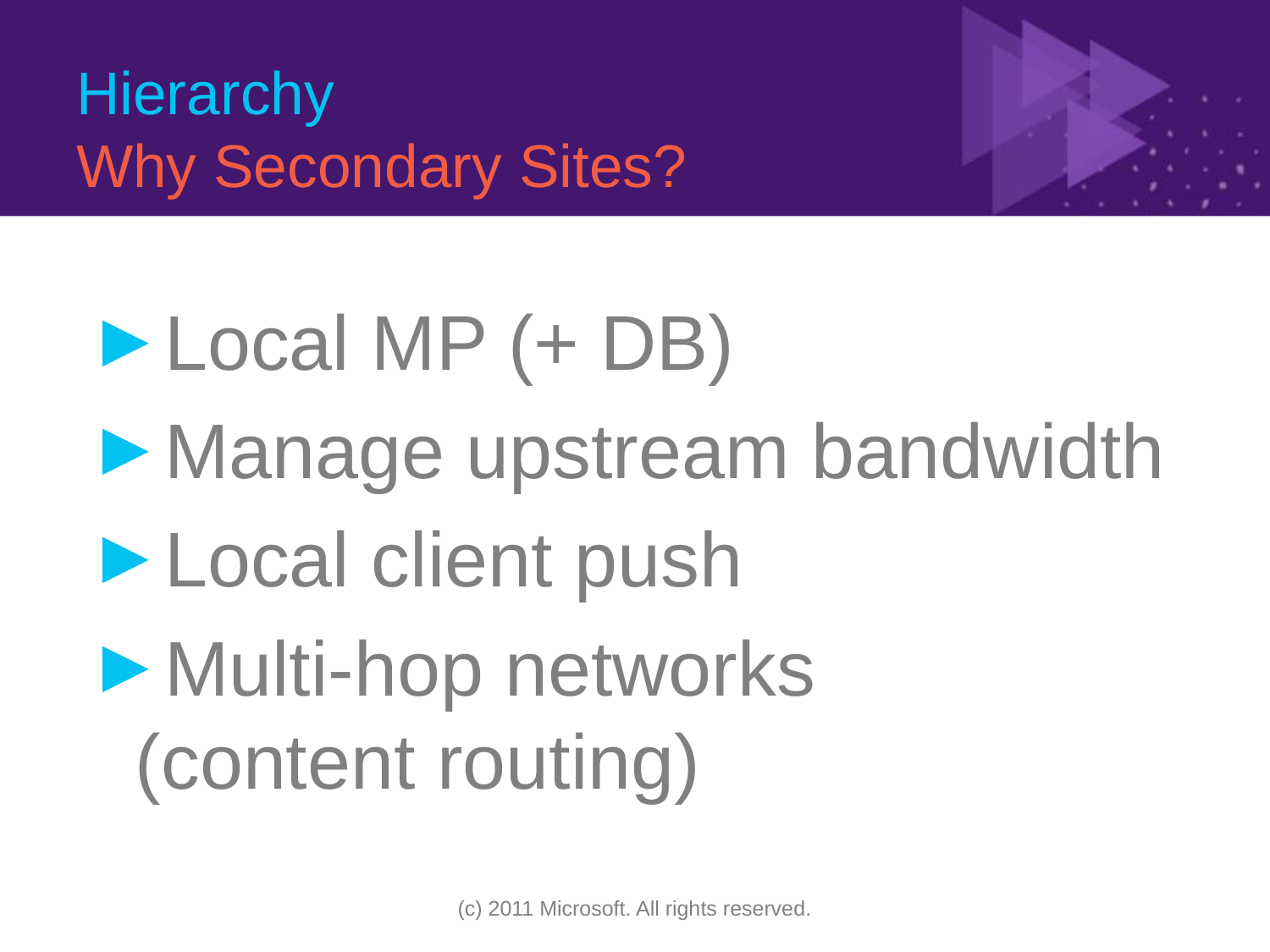

# Hierarchy Why Secondary Sites?
Local MP (+ DB)
Manage upstream bandwidth
Local client push
Multi-hop networks
(content routing)
(c) 2011 Microsoft. All rights reserved.